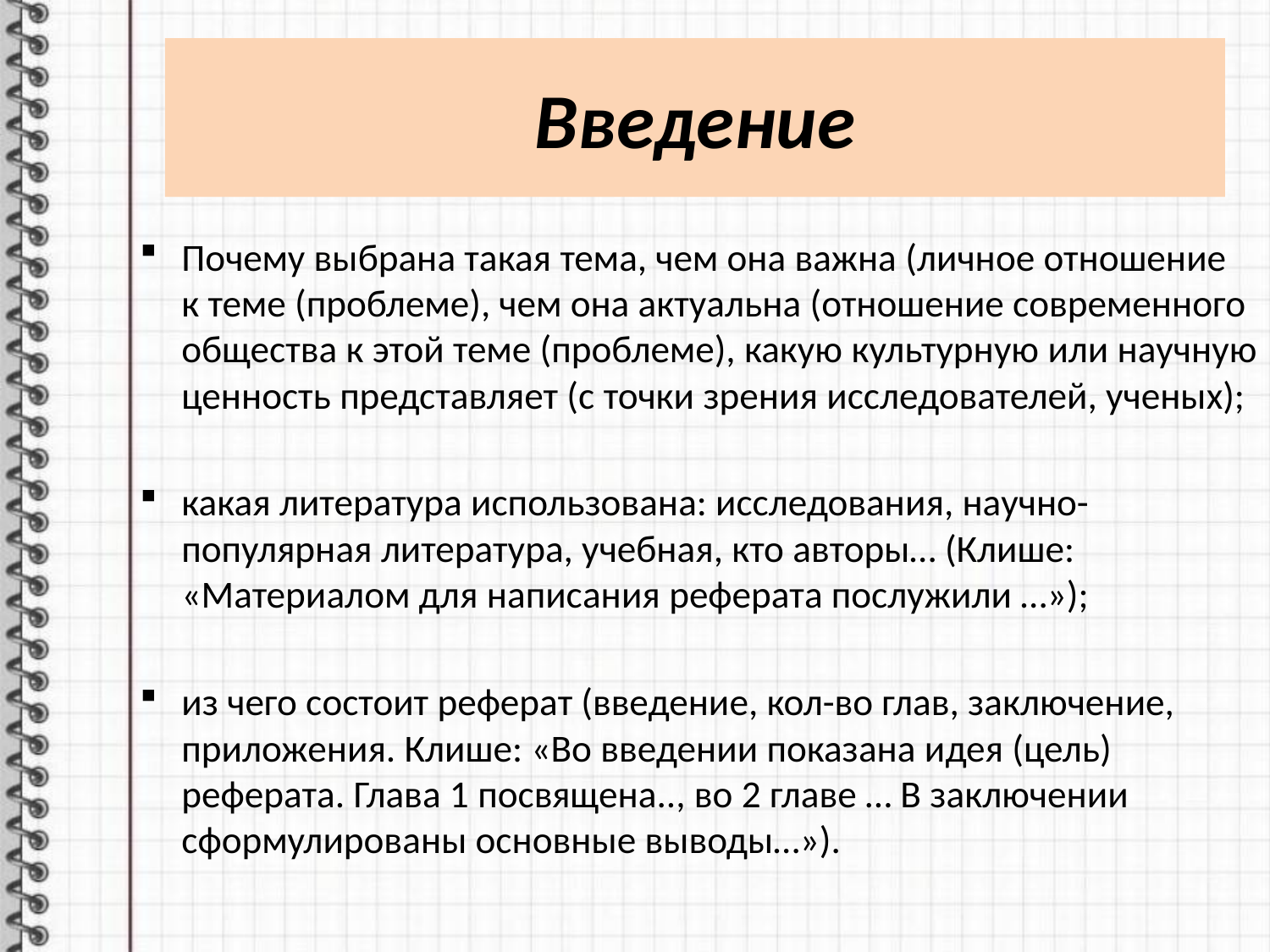

# Введение
Почему выбрана такая тема, чем она важна (личное отношение к теме (проблеме), чем она актуальна (отношение современного общества к этой теме (проблеме), какую культурную или научную ценность представляет (с точки зрения исследователей, ученых);

какая литература использована: исследования, научно-популярная литература, учебная, кто авторы… (Клише: «Материалом для написания реферата послужили …»);

из чего состоит реферат (введение, кол-во глав, заключение, приложения. Клише: «Во введении показана идея (цель) реферата. Глава 1 посвящена.., во 2 главе … В заключении сформулированы основные выводы…»).